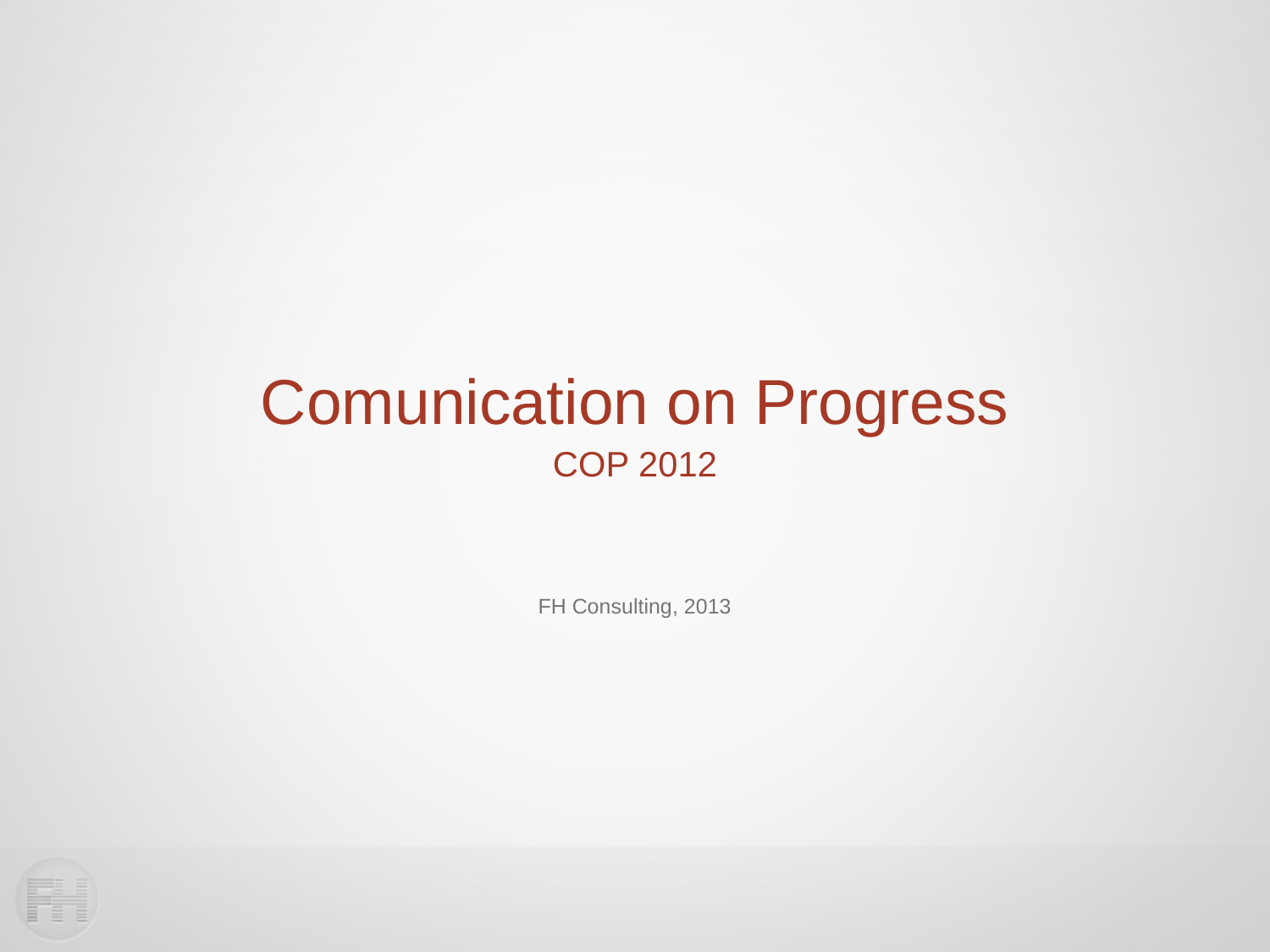

# Comunication on Progress
COP 2012

FH Consulting, 2013